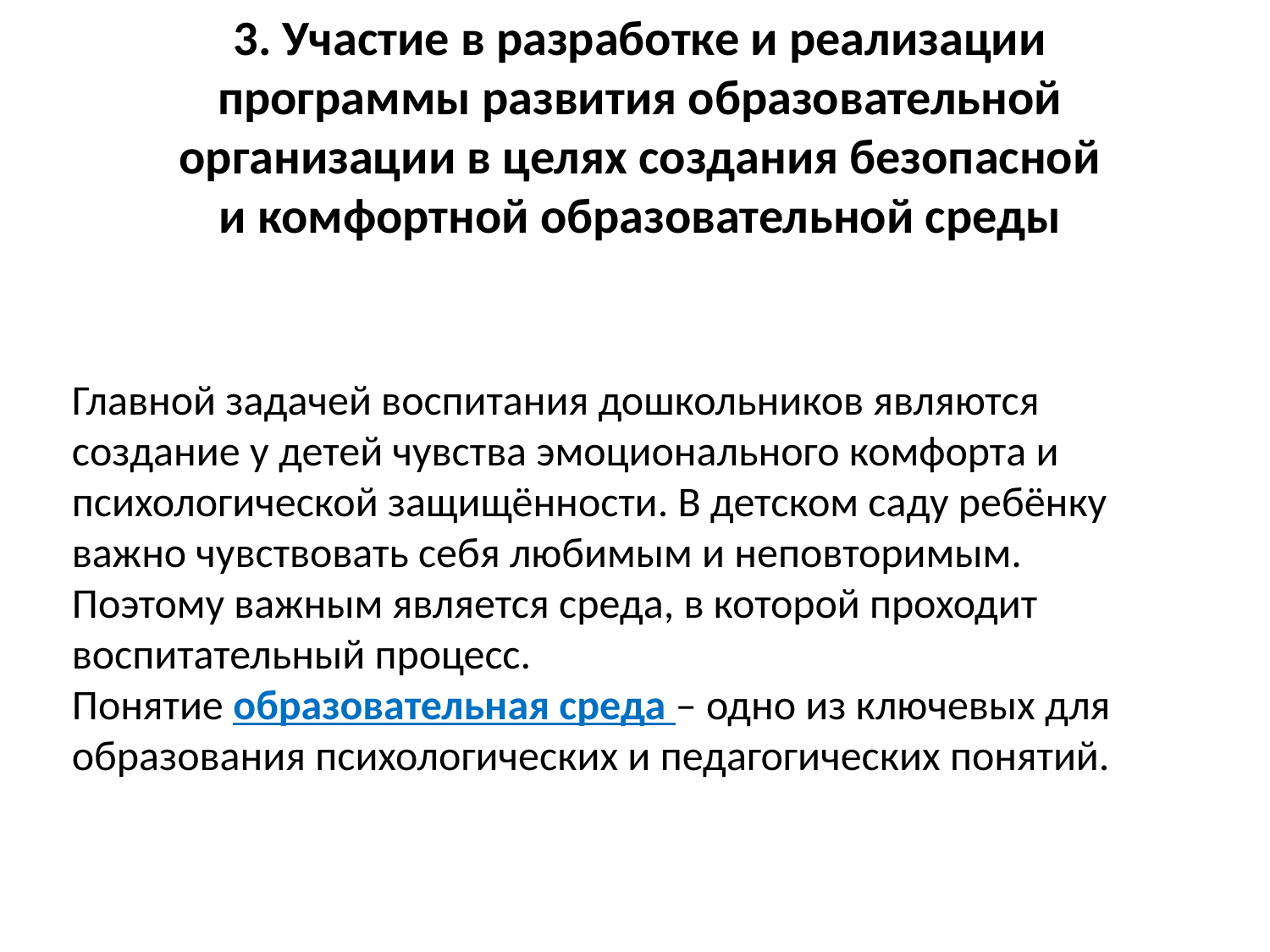

3. Участие в разработке и реализации программы развития образовательной организации в целях создания безопасной и комфортной образовательной среды
Главной задачей воспитания дошкольников являются создание у детей чувства эмоционального комфорта и психологической защищённости. В детском саду ребёнку важно чувствовать себя любимым и неповторимым. Поэтому важным является среда, в которой проходит воспитательный процесс.
Понятие образовательная среда – одно из ключевых для образования психологических и педагогических понятий.